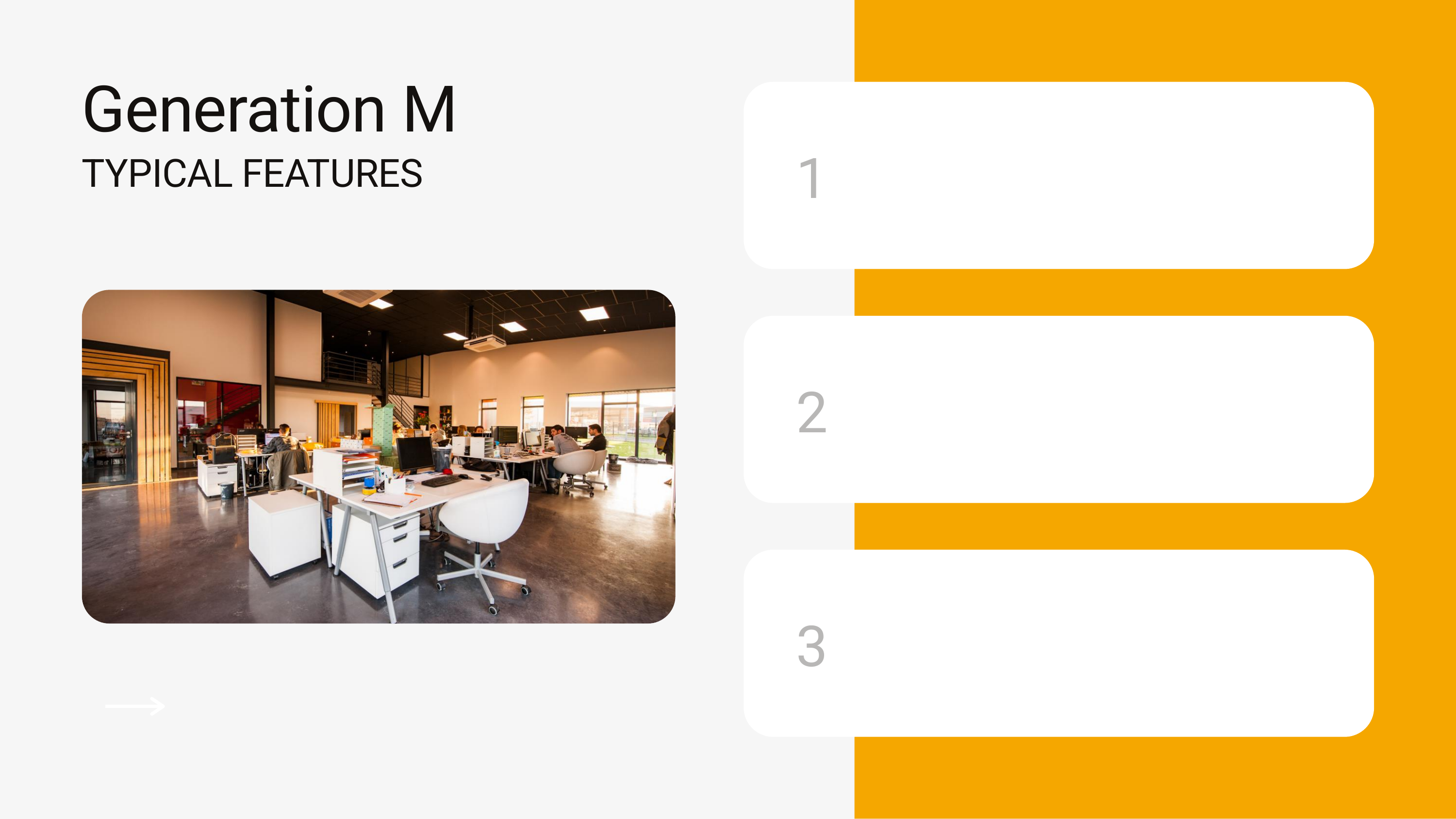

Generation M
TYPICAL FEATURES

1

2

3